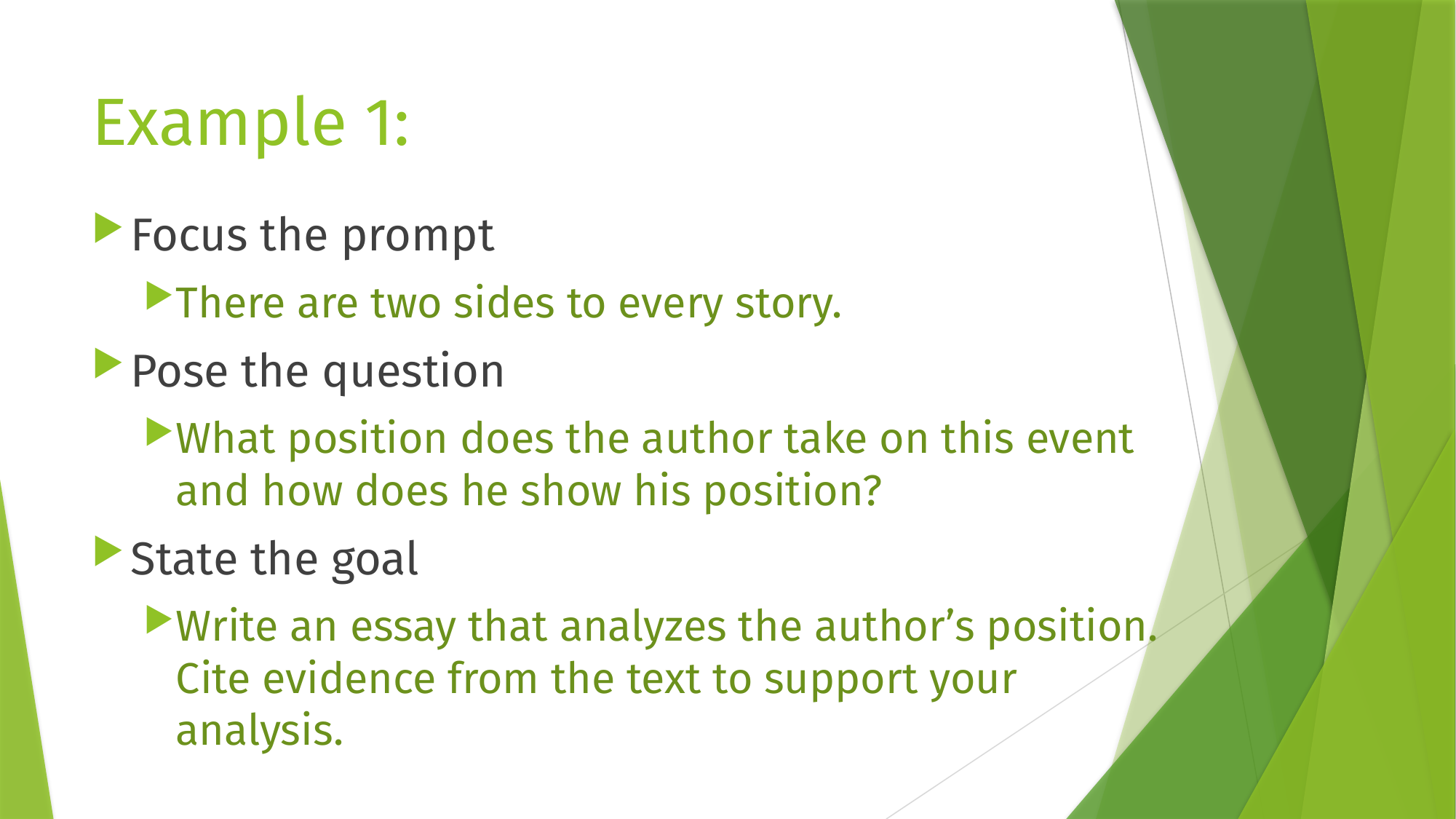

# Example 1:
Focus the prompt
There are two sides to every story.
Pose the question
What position does the author take on this event and how does he show his position?
State the goal
Write an essay that analyzes the author’s position. Cite evidence from the text to support your analysis.